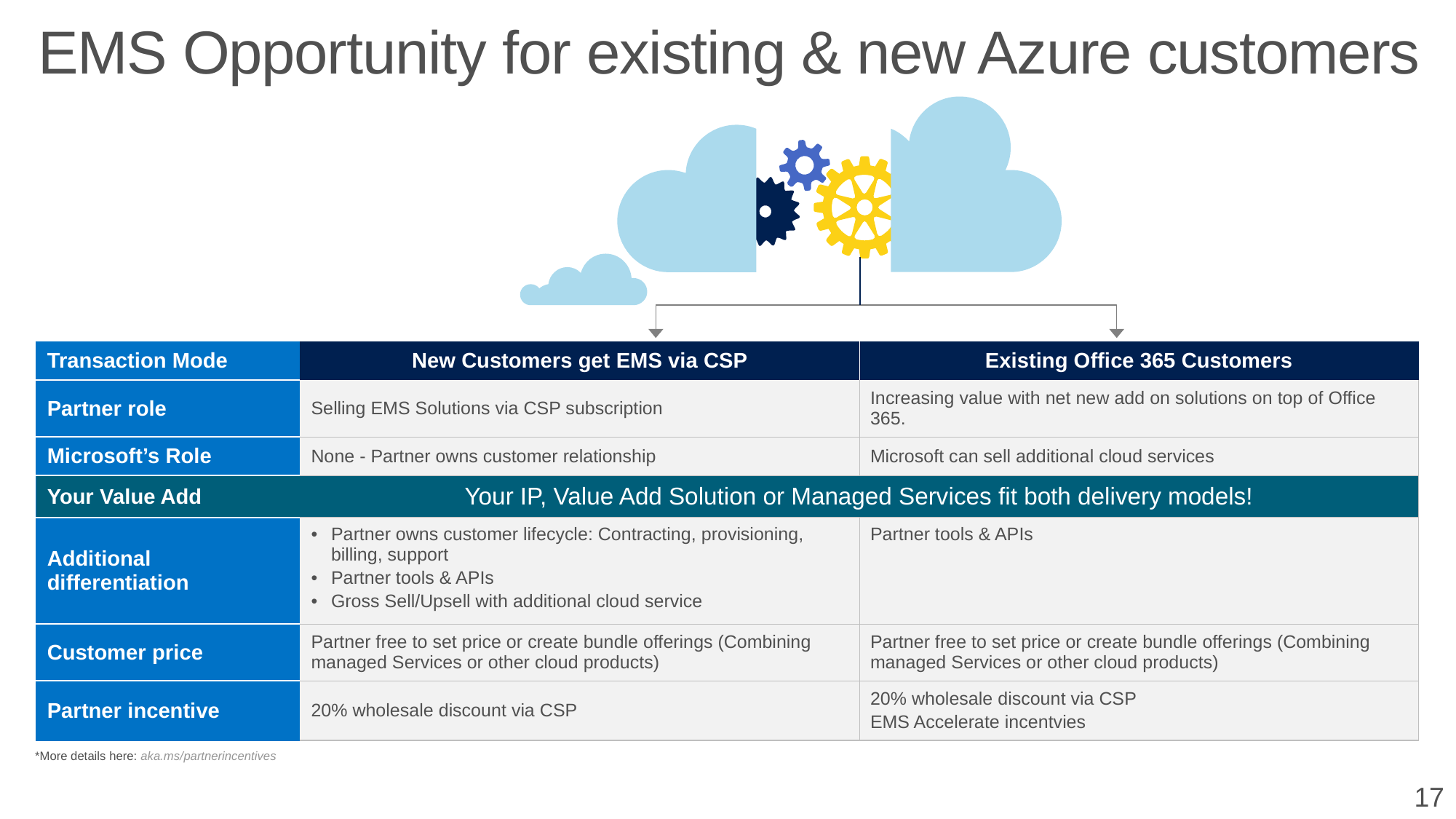

# EMS Opportunity for existing & new Azure customers

| Transaction Mode | New Customers get EMS via CSP | Existing Office 365 Customers |
| --- | --- | --- |
| Partner role | Selling EMS Solutions via CSP subscription | Increasing value with net new add on solutions on top of Office 365. |
| Microsoft’s Role | None - Partner owns customer relationship | Microsoft can sell additional cloud services |
| Your Value Add | Your IP, Value Add Solution or Managed Services fit both delivery models! |  |
| Additional differentiation | Partner owns customer lifecycle: Contracting, provisioning, billing, support Partner tools & APIs Gross Sell/Upsell with additional cloud service | Partner tools & APIs |
| Customer price | Partner free to set price or create bundle offerings (Combining managed Services or other cloud products) | Partner free to set price or create bundle offerings (Combining managed Services or other cloud products) |
| Partner incentive | 20% wholesale discount via CSP | 20% wholesale discount via CSP EMS Accelerate incentvies |
*More details here: aka.ms/partnerincentives
17